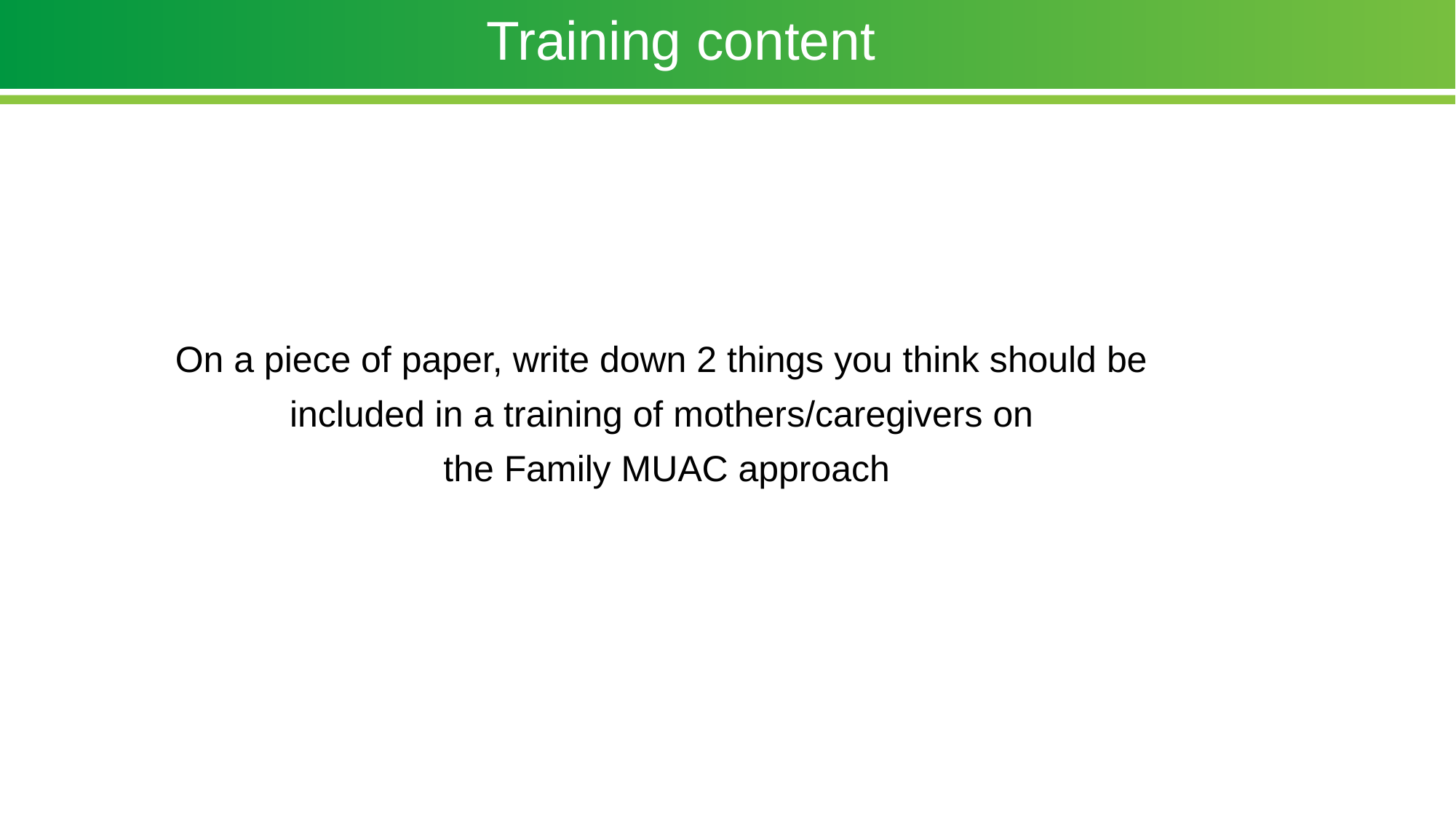

# Training content

On a piece of paper, write down 2 things you think should be
included in a training of mothers/caregivers on
the Family MUAC approach